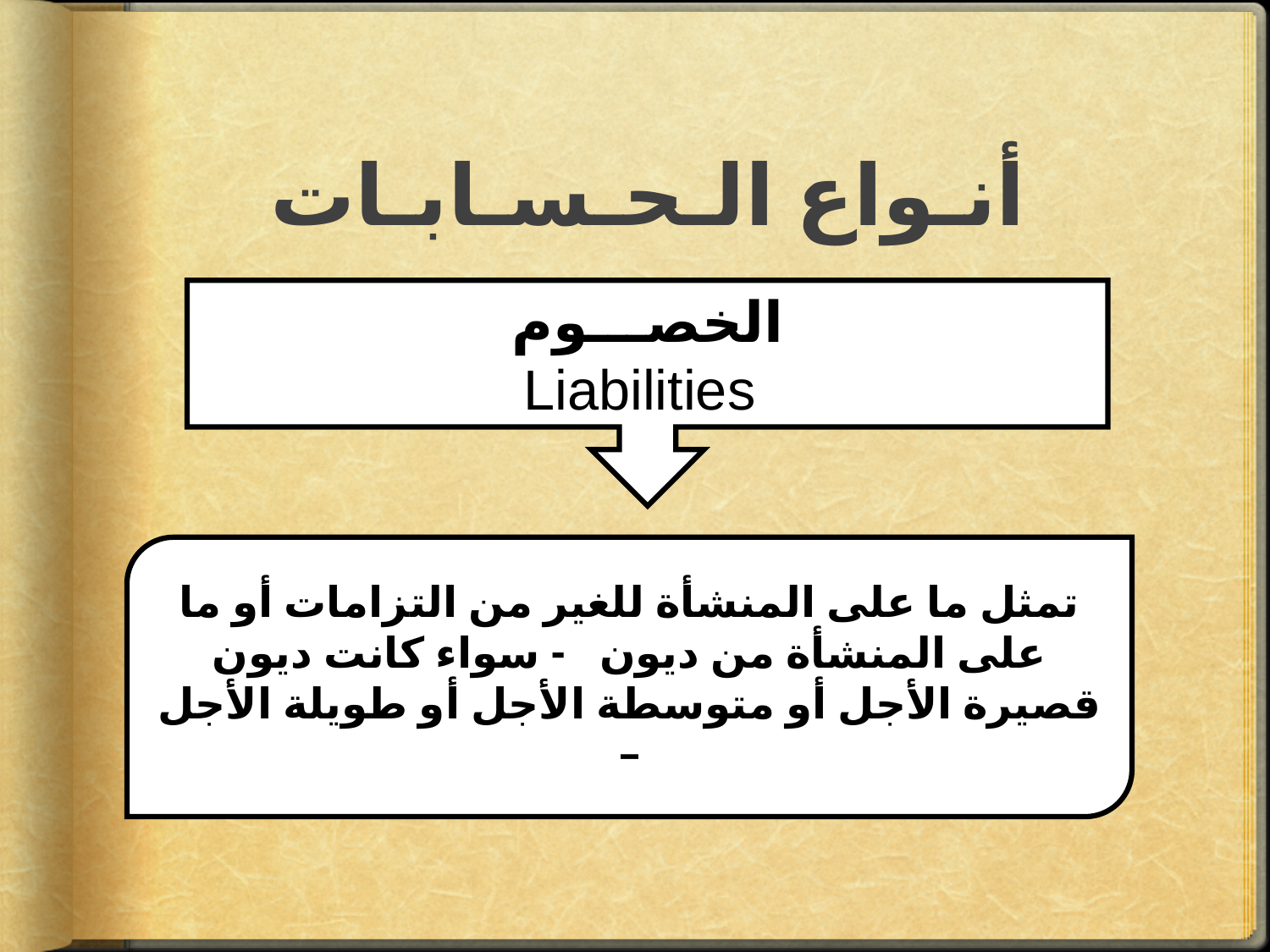

# أنـواع الـحـسـابـات

الخصـــوم
Liabilities

تمثل ما على المنشأة للغير من التزامات أو ما على المنشأة من ديون   - سواء كانت ديون قصيرة الأجل أو متوسطة الأجل أو طويلة الأجل –